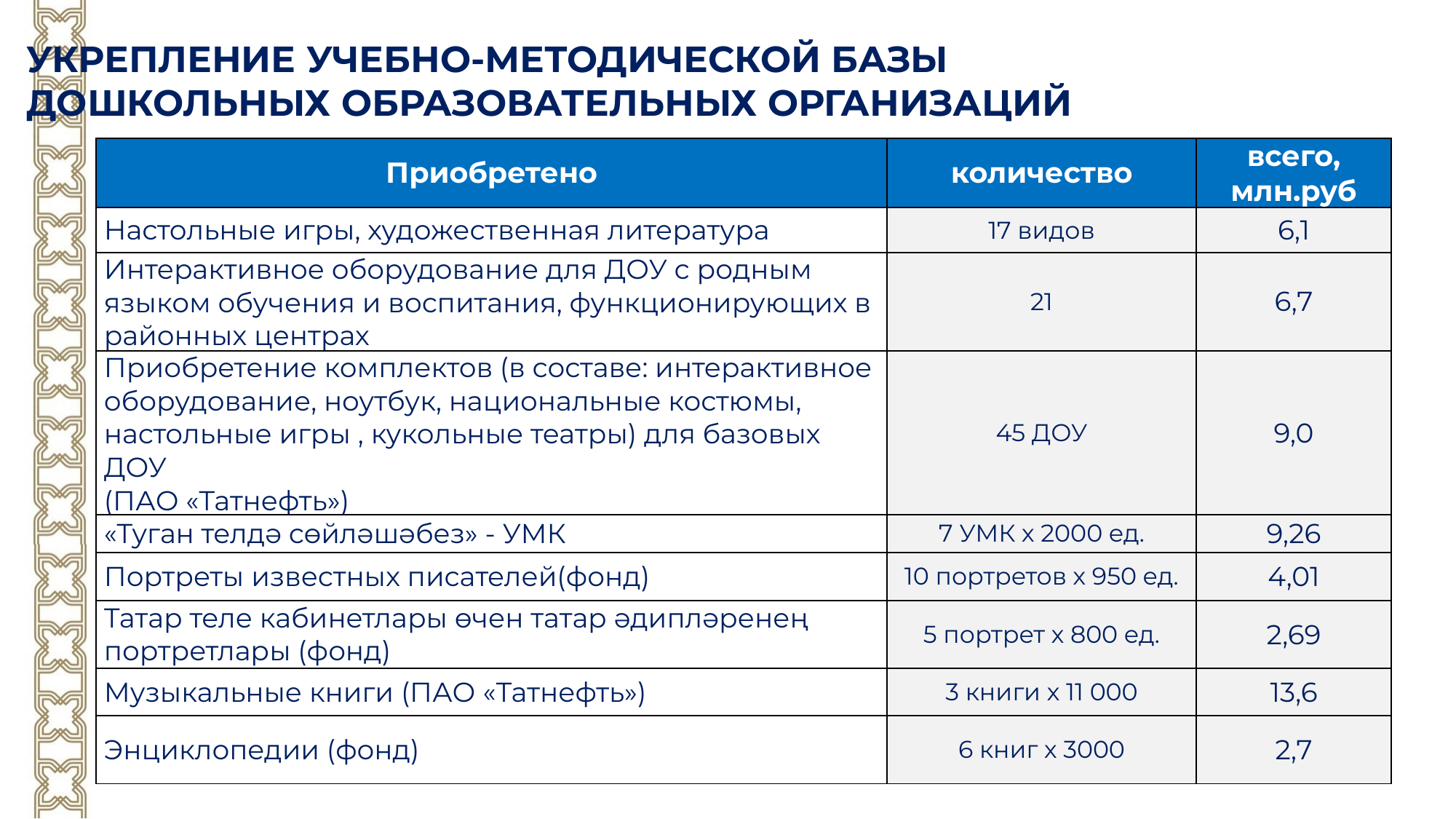

УКРЕПЛЕНИЕ УЧЕБНО-МЕТОДИЧЕСКОЙ БАЗЫ
ДОШКОЛЬНЫХ ОБРАЗОВАТЕЛЬНЫХ ОРГАНИЗАЦИЙ
| Приобретено | количество | всего, млн.руб |
| --- | --- | --- |
| Настольные игры, художественная литература | 17 видов | 6,1 |
| Интерактивное оборудование для ДОУ с родным языком обучения и воспитания, функционирующих в районных центрах | 21 | 6,7 |
| Приобретение комплектов (в составе: интерактивное оборудование, ноутбук, национальные костюмы, настольные игры , кукольные театры) для базовых ДОУ (ПАО «Татнефть») | 45 ДОУ | 9,0 |
| «Туган телдә сөйләшәбез» - УМК | 7 УМК х 2000 ед. | 9,26 |
| Портреты известных писателей(фонд) | 10 портретов х 950 ед. | 4,01 |
| Татар теле кабинетлары өчен татар әдипләренең портретлары (фонд) | 5 портрет х 800 ед. | 2,69 |
| Музыкальные книги (ПАО «Татнефть») | 3 книги х 11 000 | 13,6 |
| Энциклопедии (фонд) | 6 книг х 3000 | 2,7 |